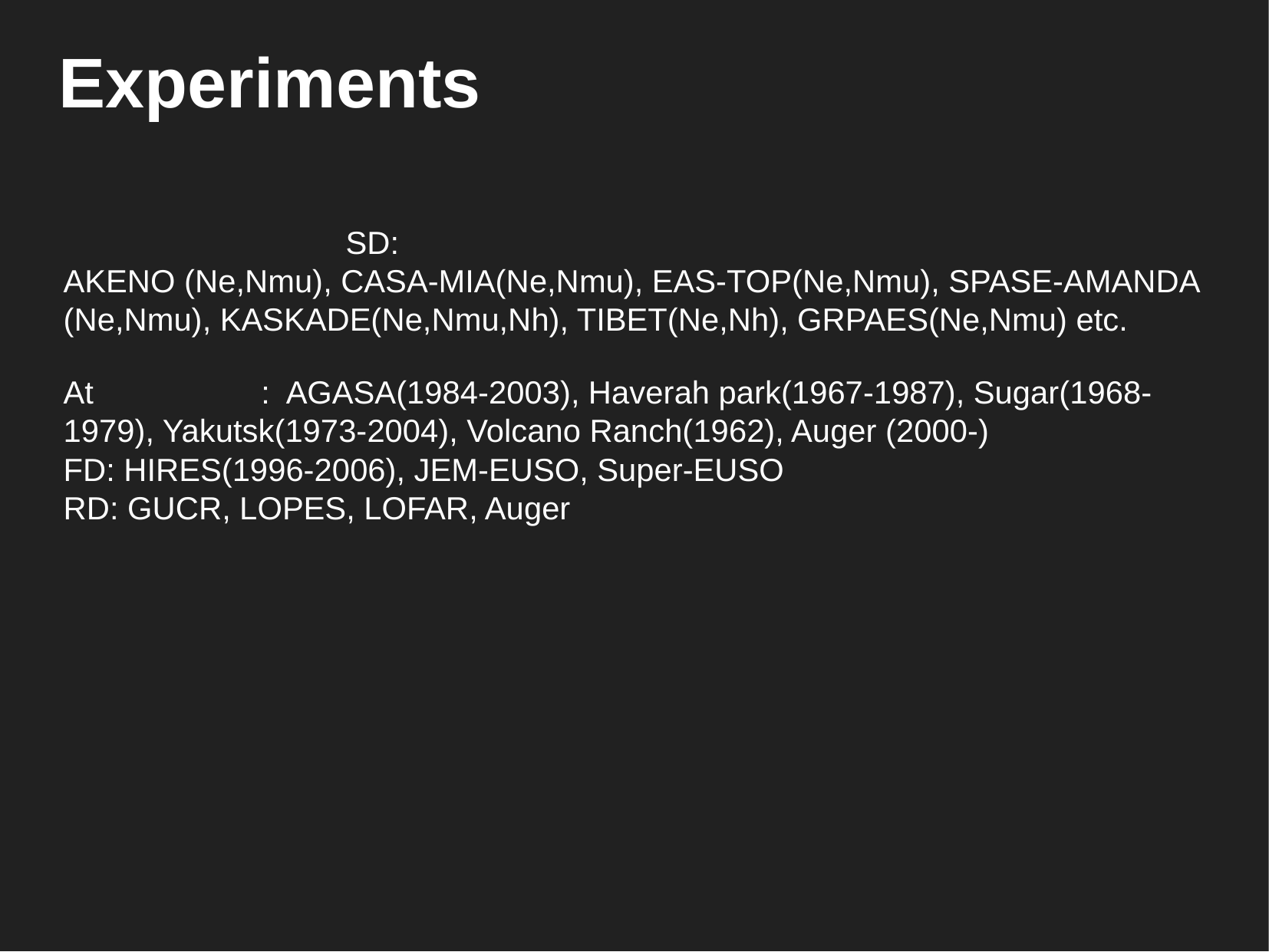

Experiments
                                SD:
AKENO (Ne,Nmu), CASA-MIA(Ne,Nmu), EAS-TOP(Ne,Nmu), SPASE-AMANDA (Ne,Nmu), KASKADE(Ne,Nmu,Nh), TIBET(Ne,Nh), GRPAES(Ne,Nmu) etc.

At                   :  AGASA(1984-2003), Haverah park(1967-1987), Sugar(1968-1979), Yakutsk(1973-2004), Volcano Ranch(1962), Auger (2000-)
FD: HIRES(1996-2006), JEM-EUSO, Super-EUSO
RD: GUCR, LOPES, LOFAR, Auger